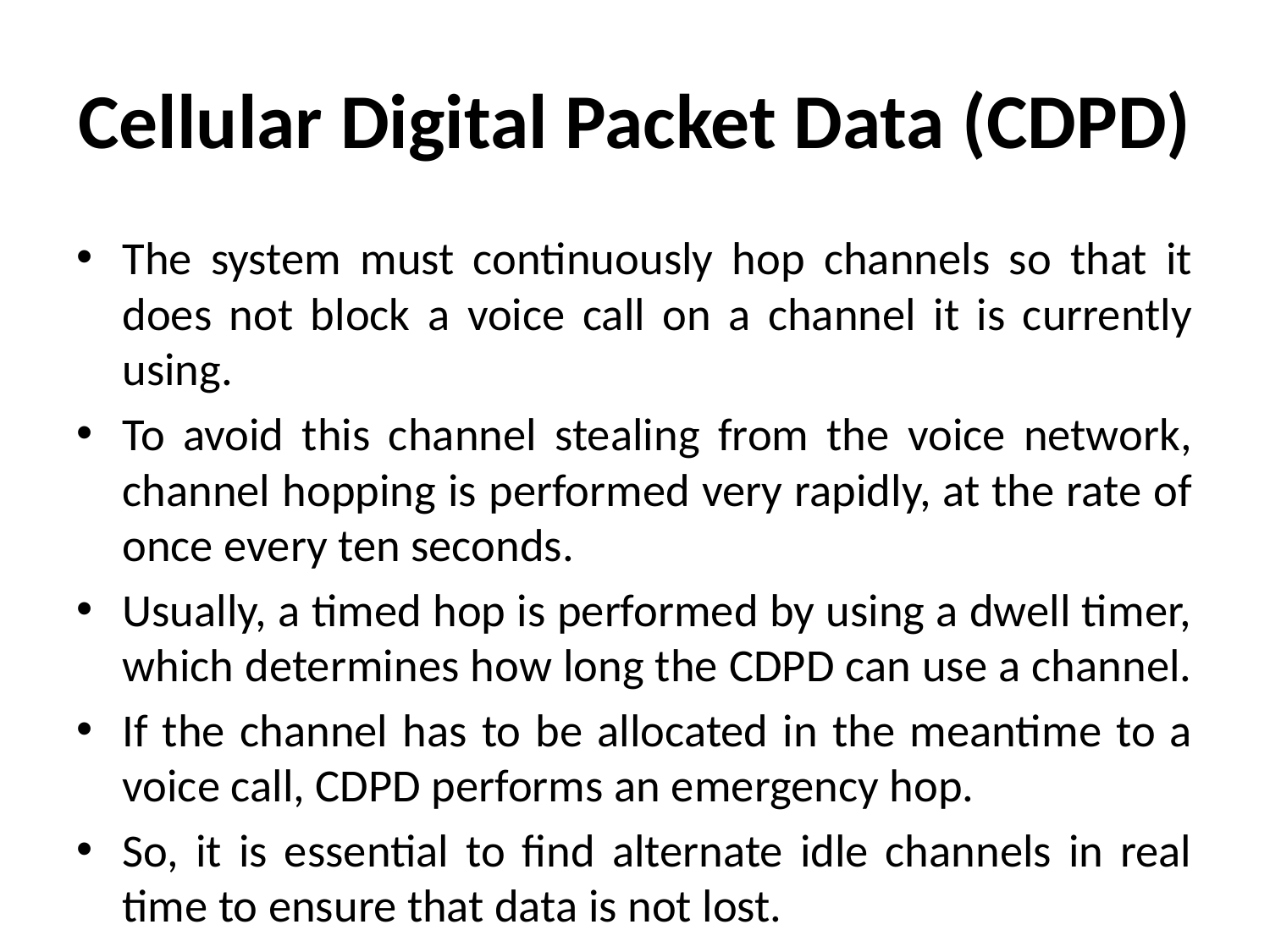

# Cellular Digital Packet Data (CDPD)
The system must continuously hop channels so that it does not block a voice call on a channel it is currently using.
To avoid this channel stealing from the voice network, channel hopping is performed very rapidly, at the rate of once every ten seconds.
Usually, a timed hop is performed by using a dwell timer, which determines how long the CDPD can use a channel.
If the channel has to be allocated in the meantime to a voice call, CDPD performs an emergency hop.
So, it is essential to find alternate idle channels in real time to ensure that data is not lost.